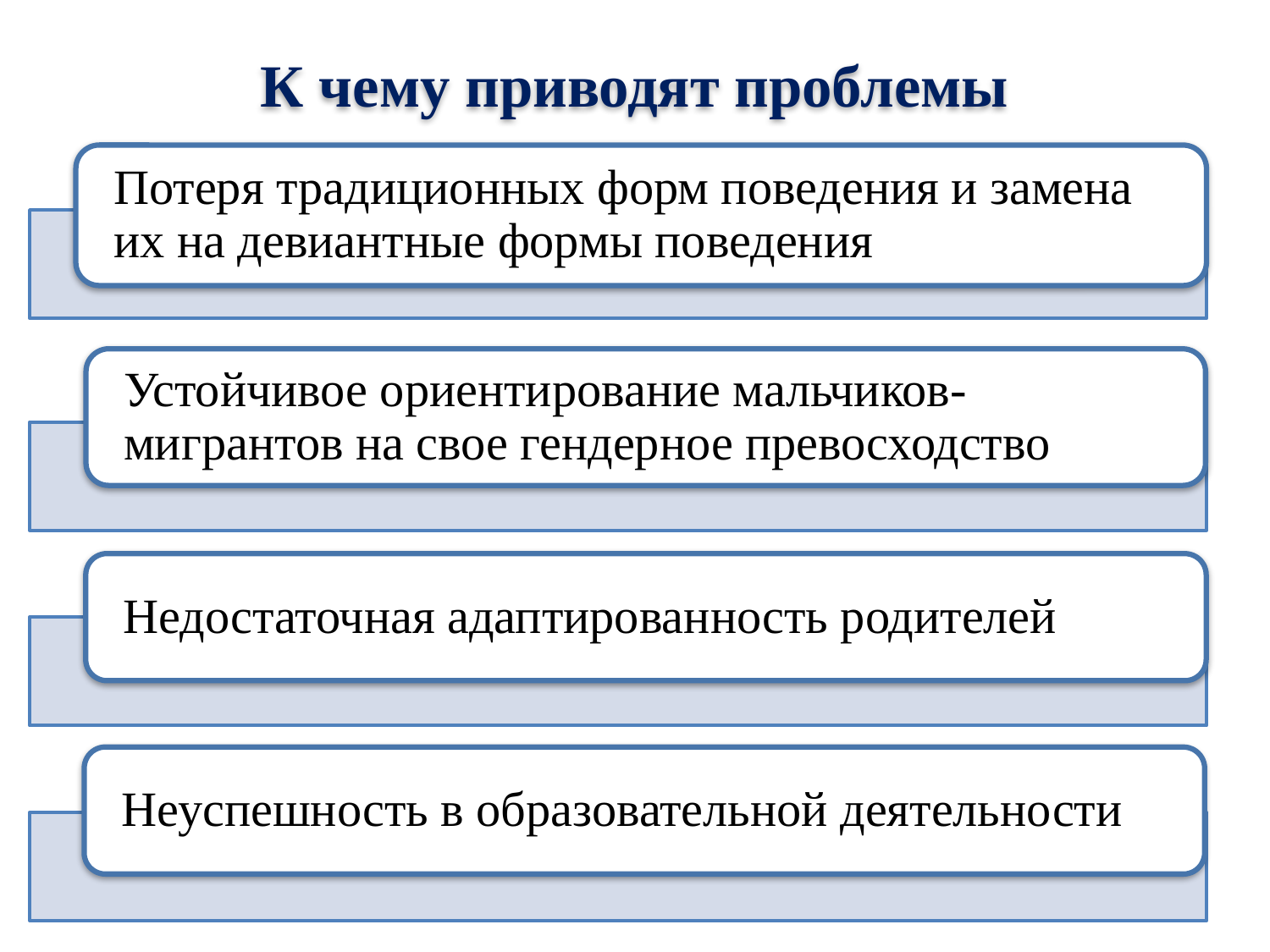

К чему приводят проблемы
Потеря традиционных форм поведения и замена их на девиантные формы поведения
Устойчивое ориентирование мальчиков-мигрантов на свое гендерное превосходство
Недостаточная адаптированность родителей
Неуспешность в образовательной деятельности